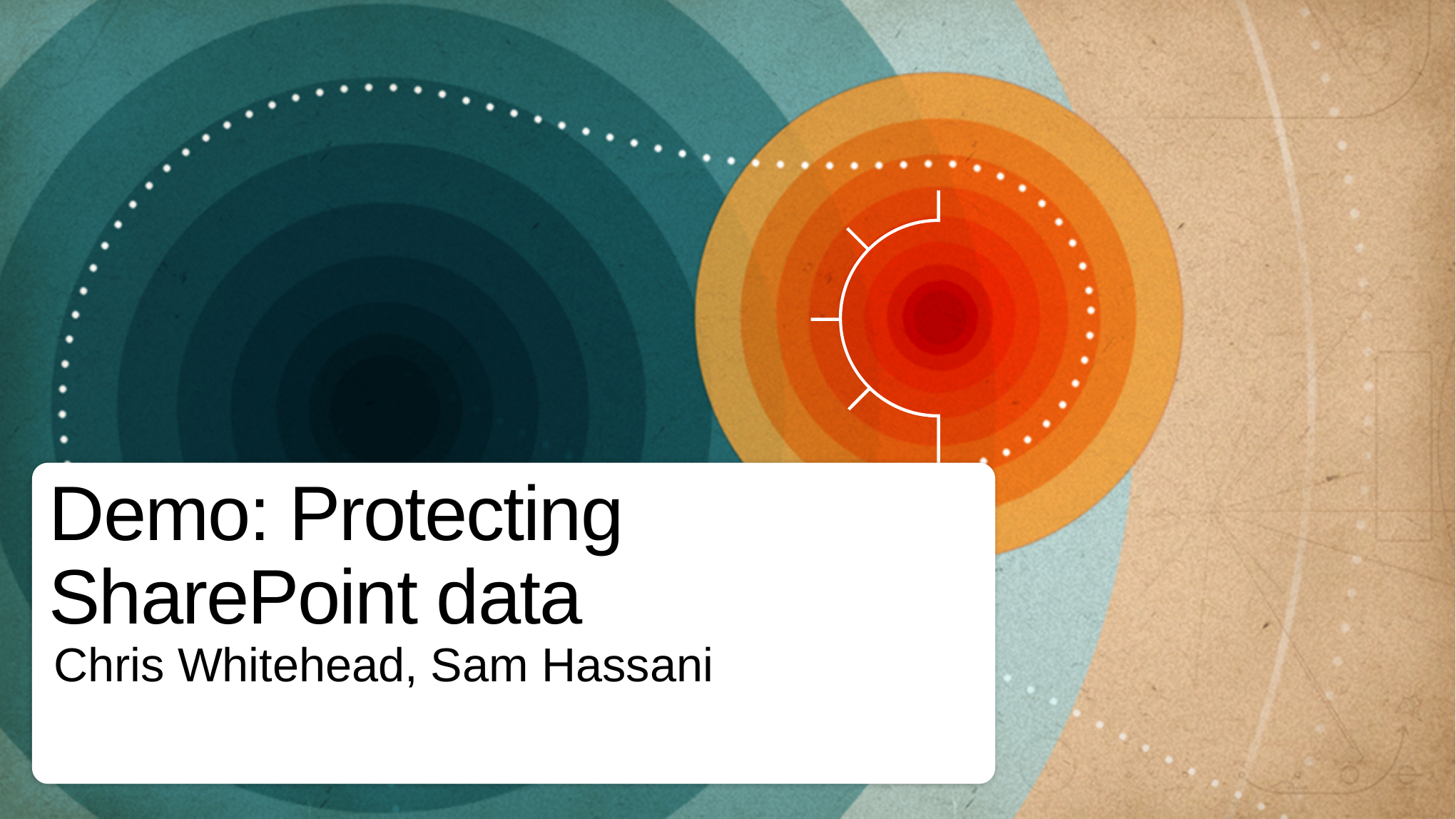

# Demo: Protecting SharePoint data
Chris Whitehead, Sam Hassani